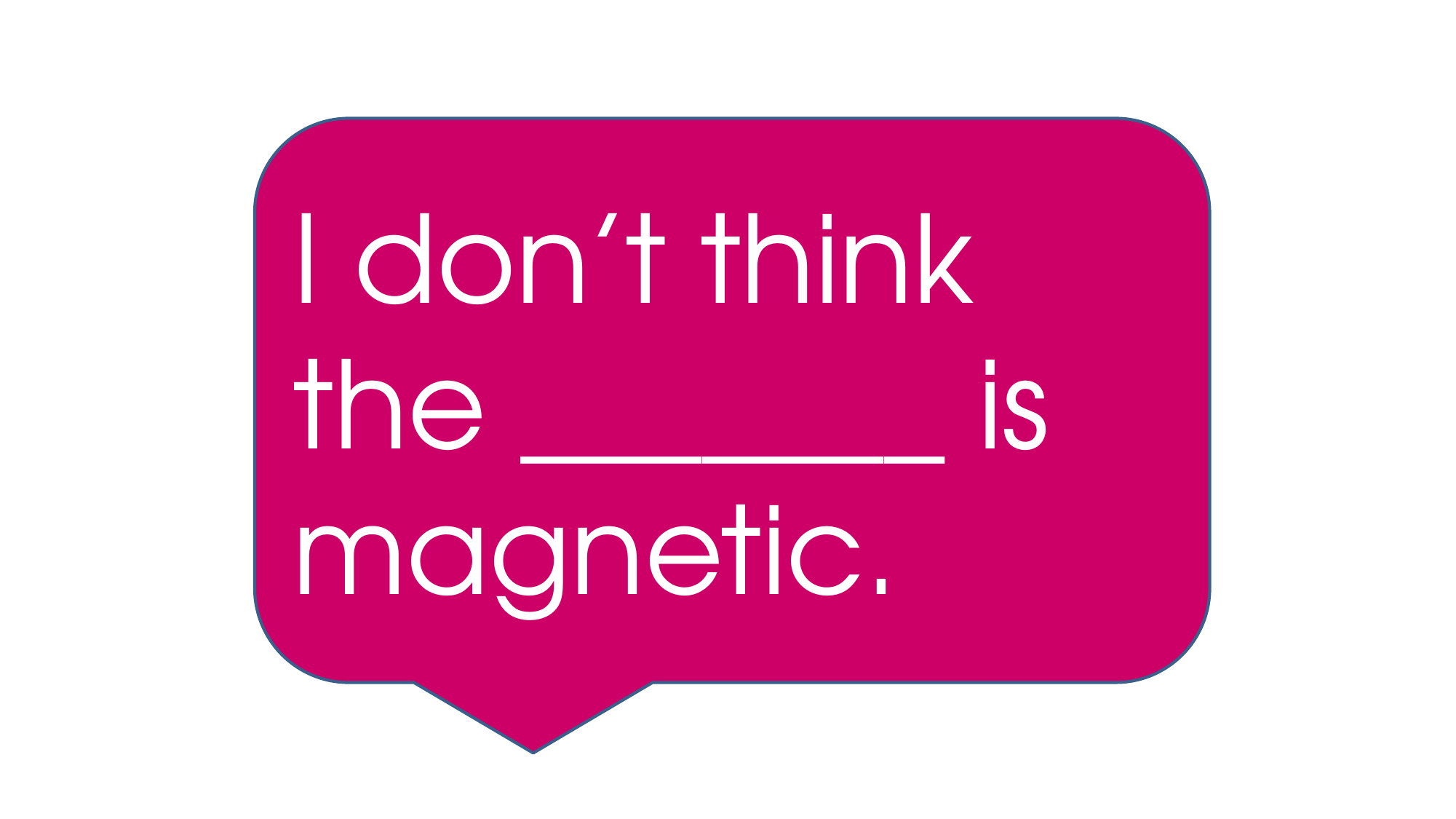

I don’t think the _______ is magnetic.